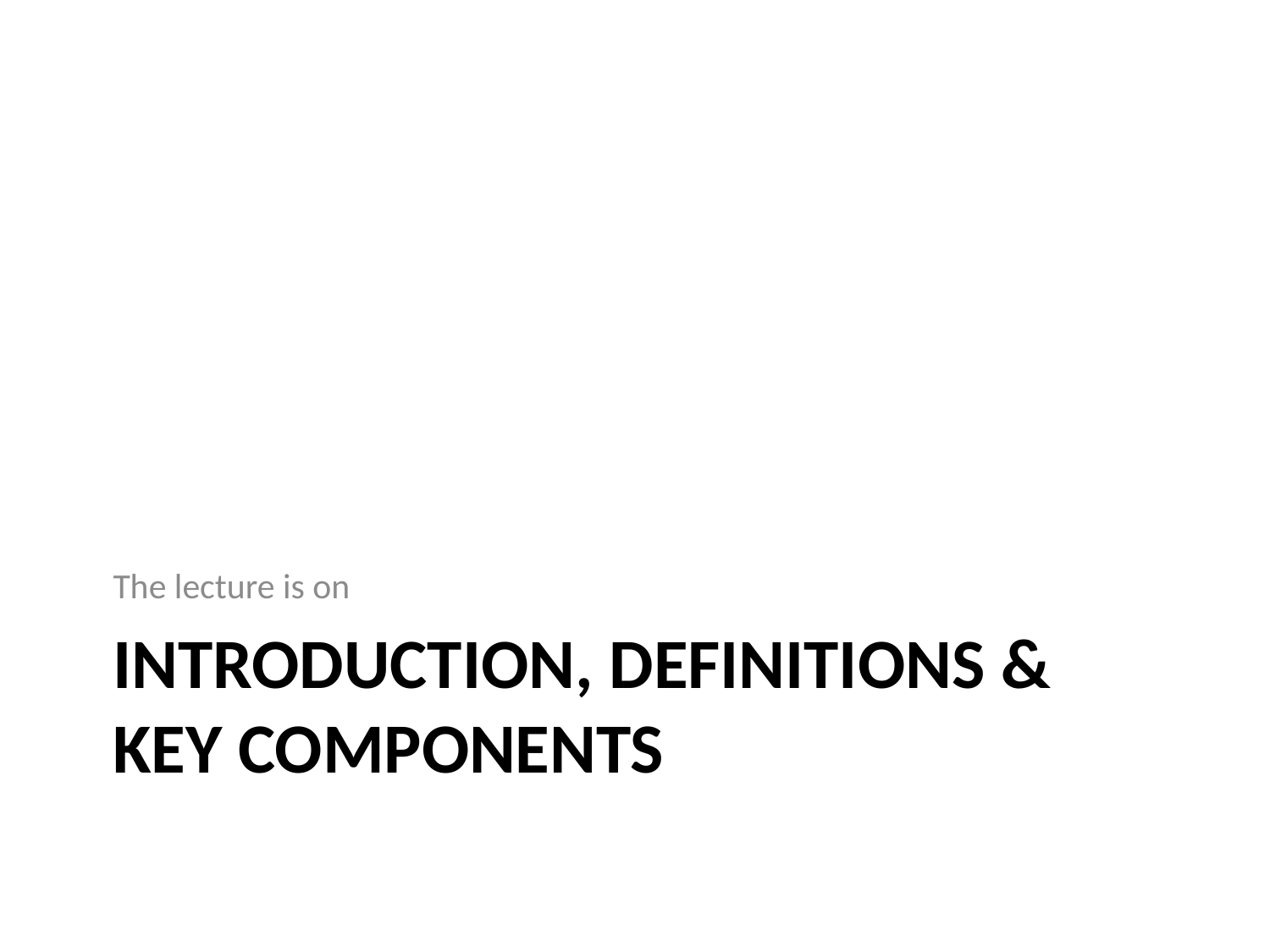

The lecture is on
# Introduction, Definitions & Key Components